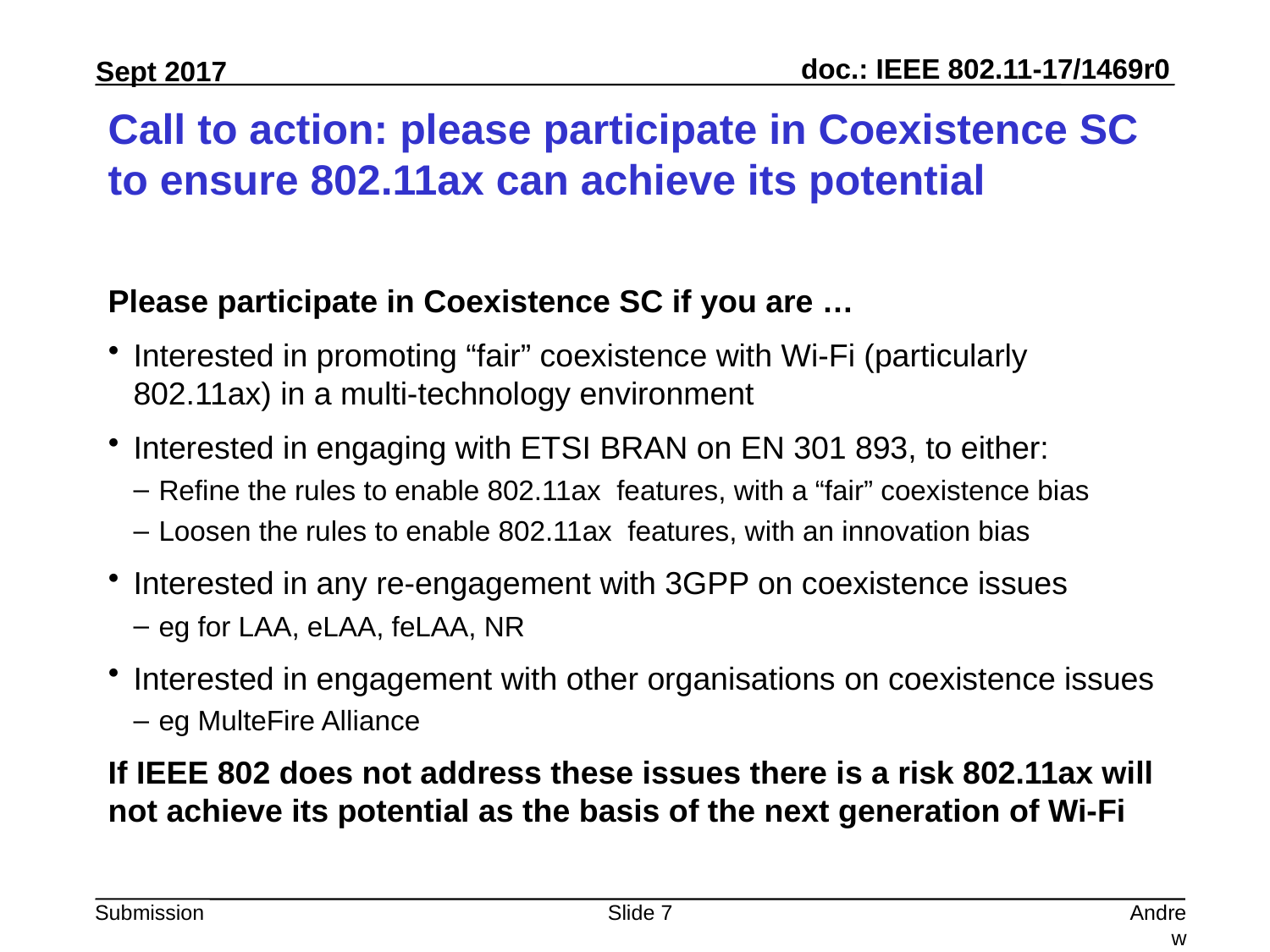

# Call to action: please participate in Coexistence SC to ensure 802.11ax can achieve its potential
Please participate in Coexistence SC if you are …
Interested in promoting “fair” coexistence with Wi-Fi (particularly 802.11ax) in a multi-technology environment
Interested in engaging with ETSI BRAN on EN 301 893, to either:
Refine the rules to enable 802.11ax  features, with a “fair” coexistence bias
Loosen the rules to enable 802.11ax  features, with an innovation bias
Interested in any re-engagement with 3GPP on coexistence issues
eg for LAA, eLAA, feLAA, NR
Interested in engagement with other organisations on coexistence issues
eg MulteFire Alliance
If IEEE 802 does not address these issues there is a risk 802.11ax will not achieve its potential as the basis of the next generation of Wi-Fi
Slide 7
Andrew Myles, Cisco